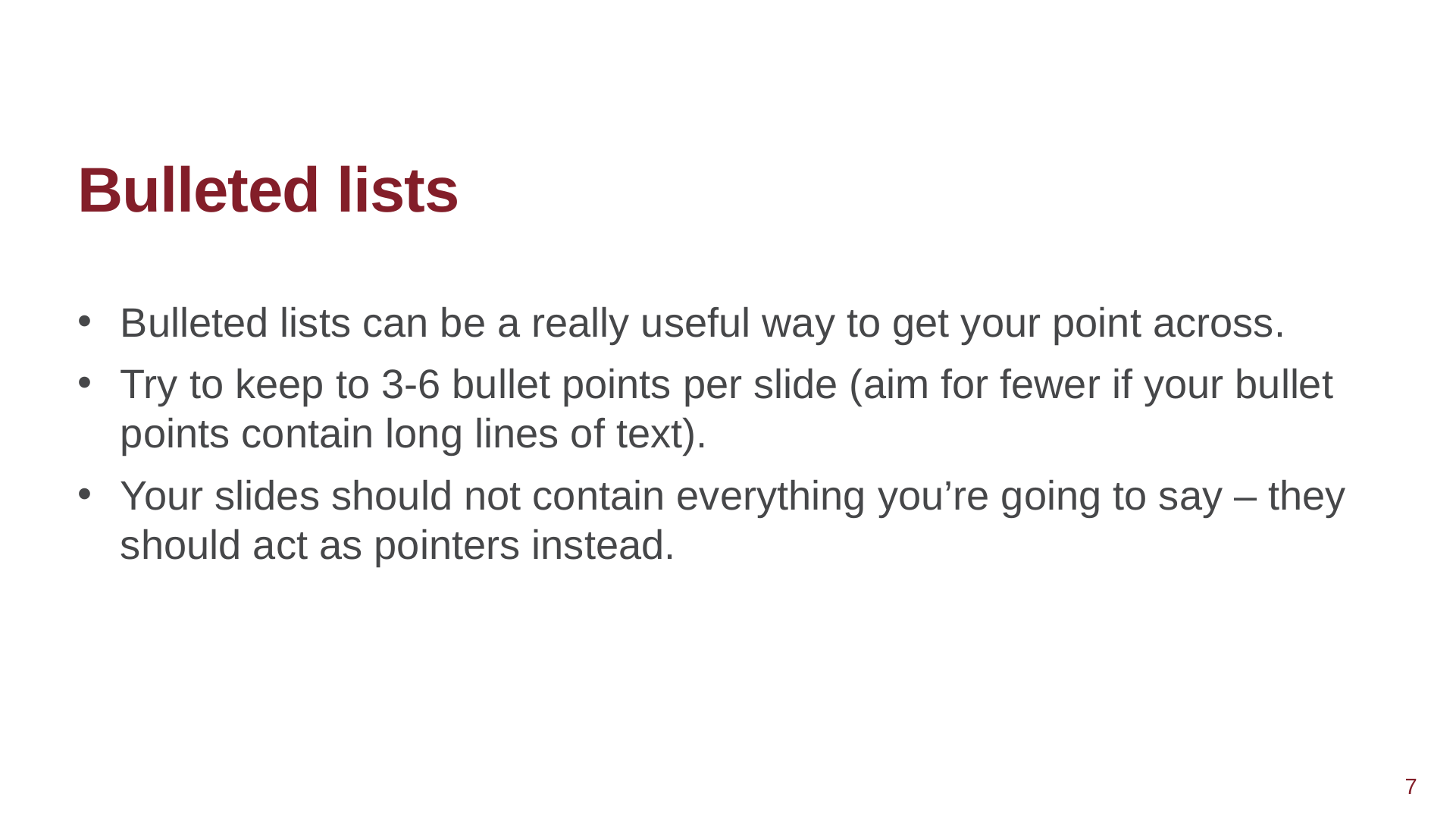

# Bulleted lists
Bulleted lists can be a really useful way to get your point across.
Try to keep to 3-6 bullet points per slide (aim for fewer if your bullet points contain long lines of text).
Your slides should not contain everything you’re going to say – they should act as pointers instead.
7